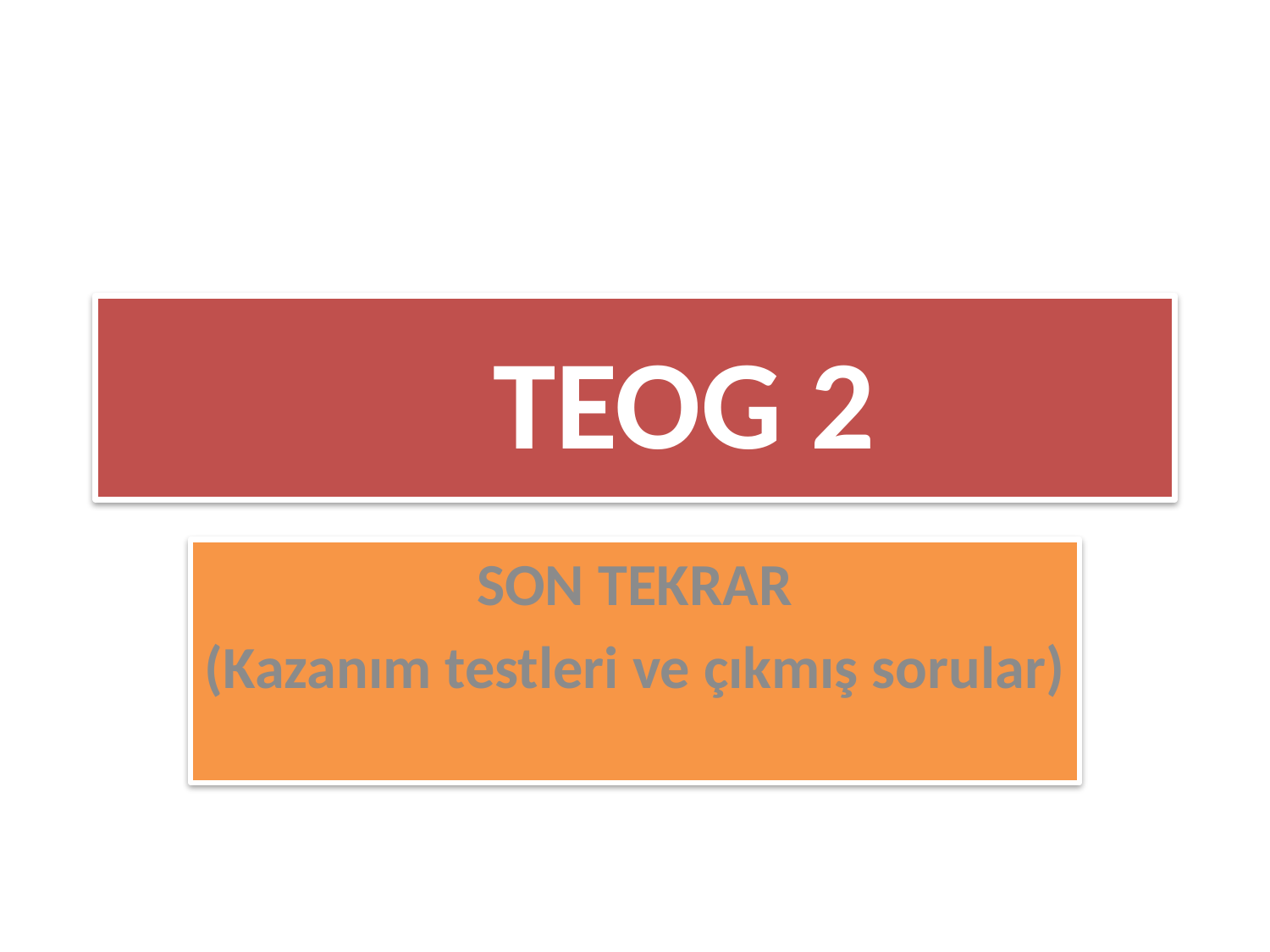

# TEOG 2
SON TEKRAR
(Kazanım testleri ve çıkmış sorular)